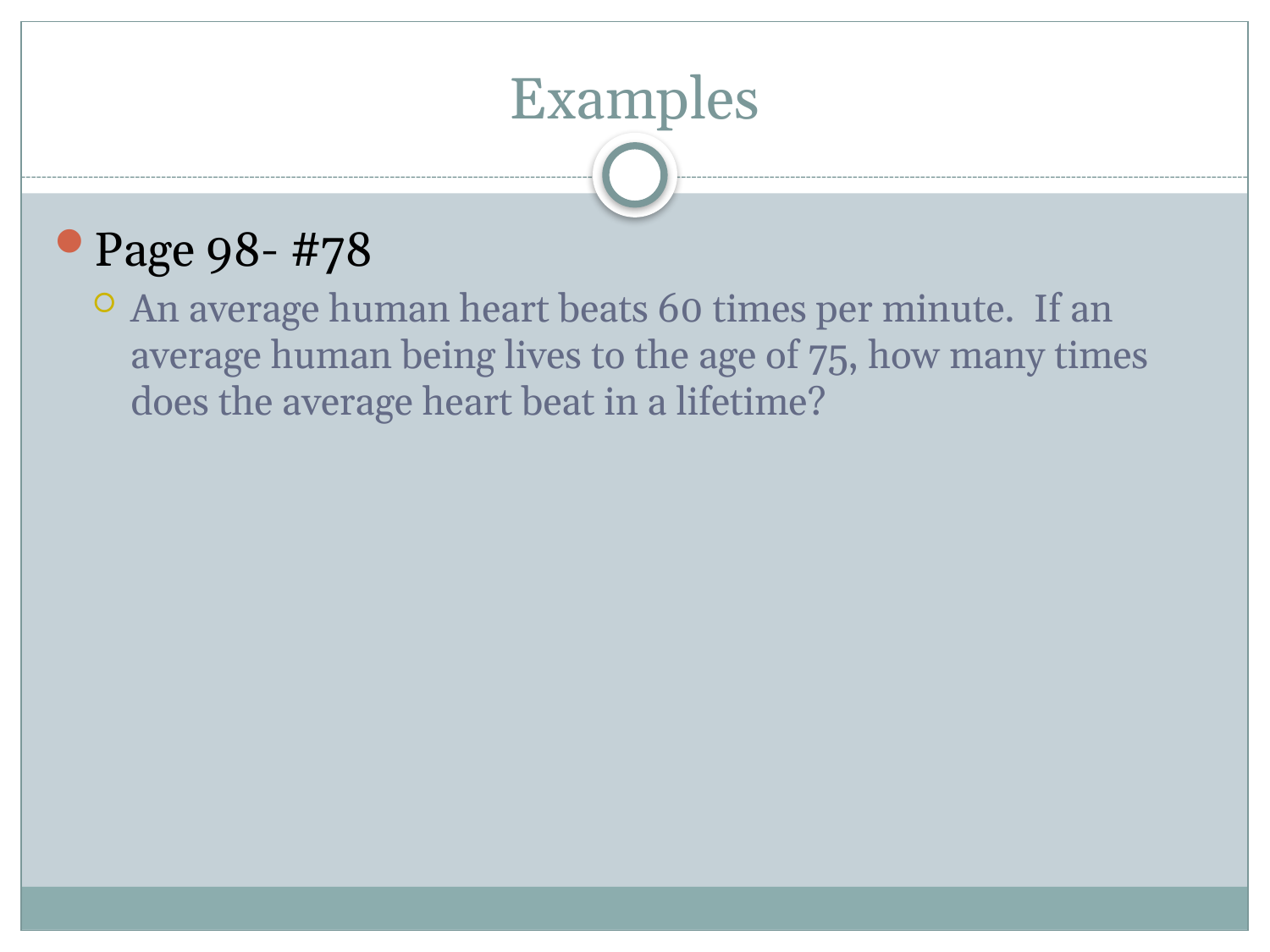

# Examples
Page 98- #78
An average human heart beats 60 times per minute.  If an average human being lives to the age of 75, how many times does the average heart beat in a lifetime?